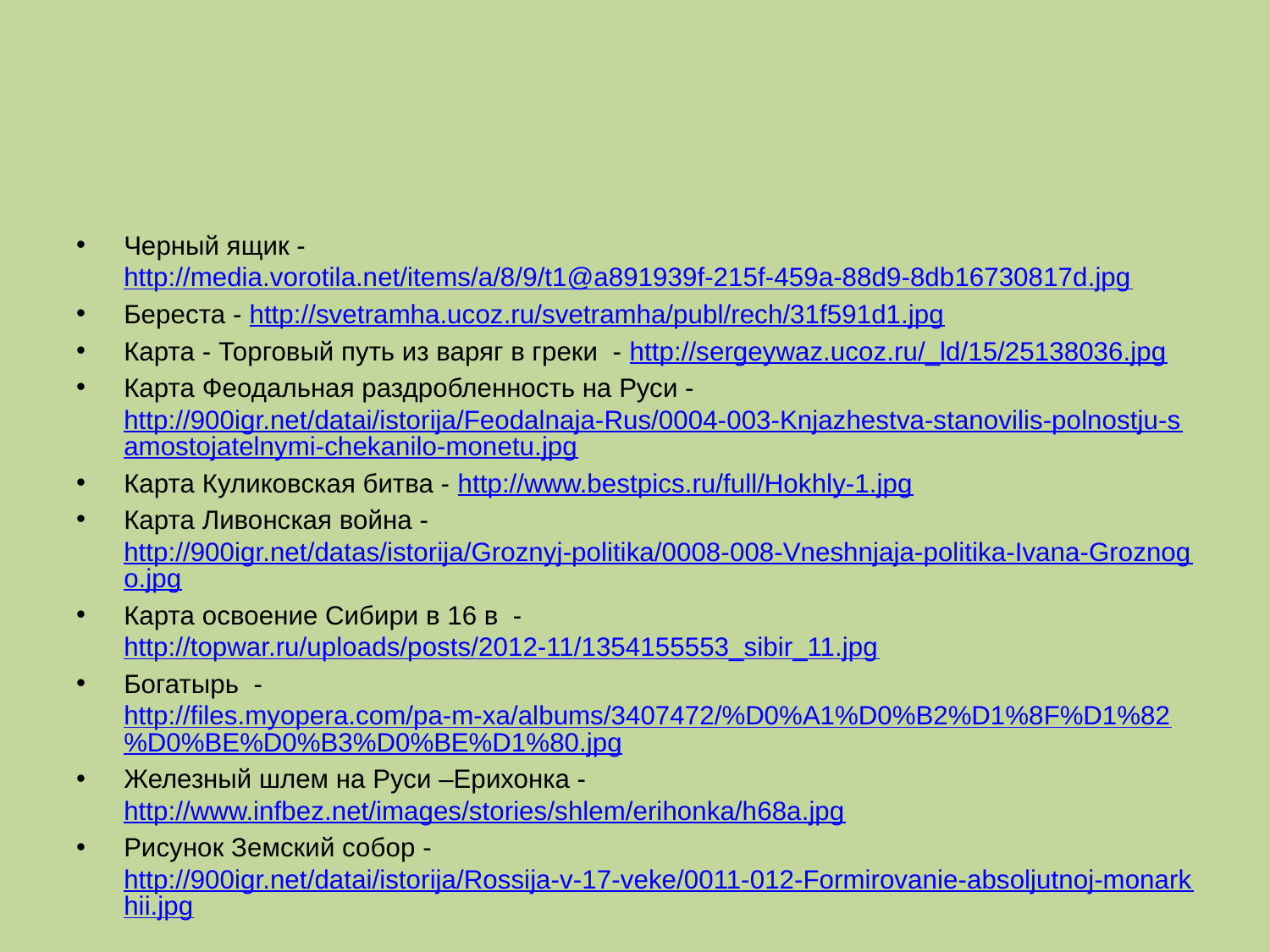

Черный ящик - http://media.vorotila.net/items/a/8/9/t1@a891939f-215f-459a-88d9-8db16730817d.jpg
Береста - http://svetramha.ucoz.ru/svetramha/publ/rech/31f591d1.jpg
Карта - Торговый путь из варяг в греки  - http://sergeywaz.ucoz.ru/_ld/15/25138036.jpg
Карта Феодальная раздробленность на Руси - http://900igr.net/datai/istorija/Feodalnaja-Rus/0004-003-Knjazhestva-stanovilis-polnostju-samostojatelnymi-chekanilo-monetu.jpg
Карта Куликовская битва - http://www.bestpics.ru/full/Hokhly-1.jpg
Карта Ливонская война - http://900igr.net/datas/istorija/Groznyj-politika/0008-008-Vneshnjaja-politika-Ivana-Groznogo.jpg
Карта освоение Сибири в 16 в  - http://topwar.ru/uploads/posts/2012-11/1354155553_sibir_11.jpg
Богатырь  - http://files.myopera.com/pa-m-xa/albums/3407472/%D0%A1%D0%B2%D1%8F%D1%82%D0%BE%D0%B3%D0%BE%D1%80.jpg
Железный шлем на Руси –Ерихонка - http://www.infbez.net/images/stories/shlem/erihonka/h68a.jpg
Рисунок Земский собор - http://900igr.net/datai/istorija/Rossija-v-17-veke/0011-012-Formirovanie-absoljutnoj-monarkhii.jpg